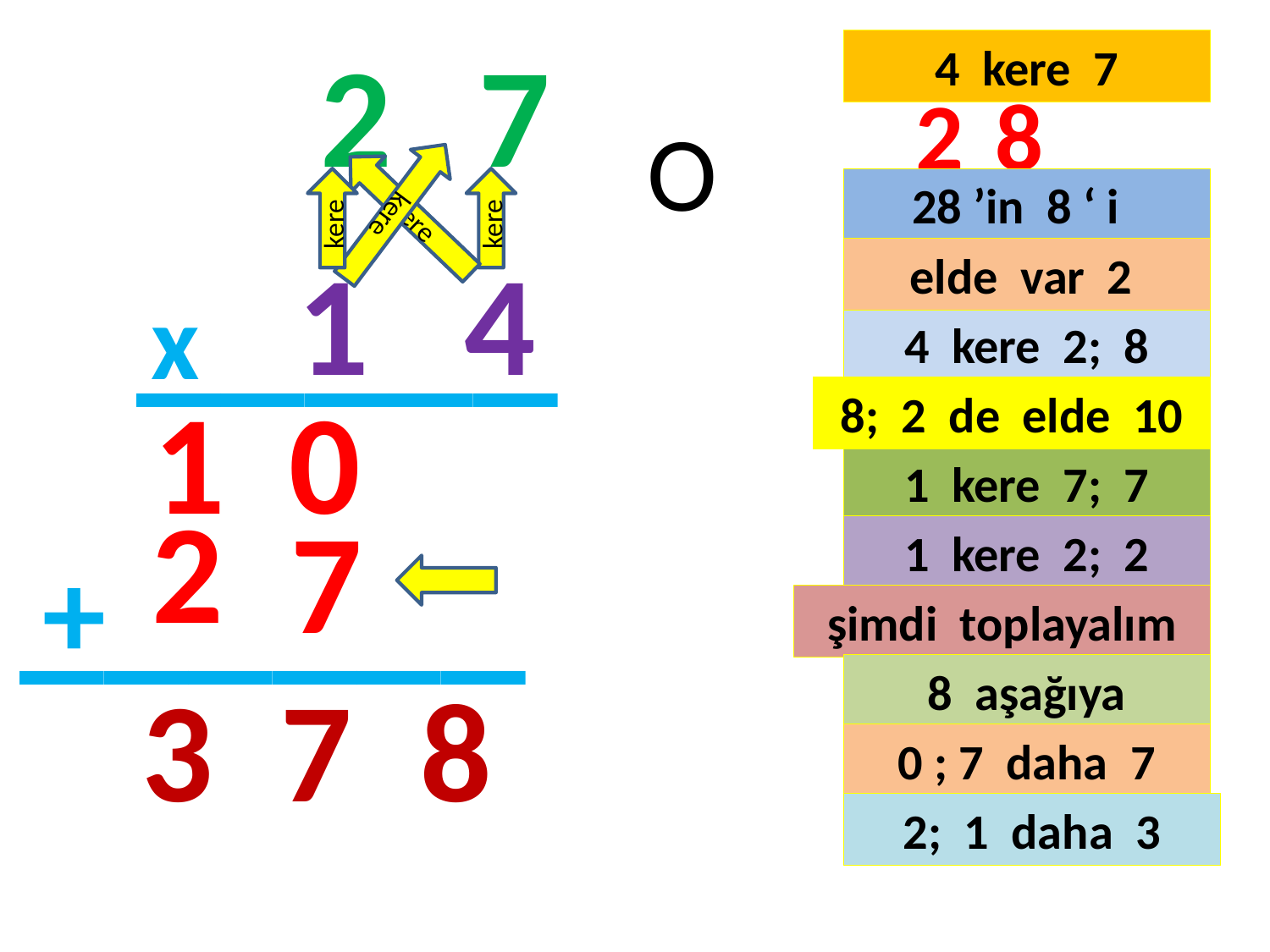

2
7
4  kere  7

2
8
O
kere
kere
kere
kere
28 ’in  8 ‘ i
_____
1   4
elde  var  2
x
#

4  kere  2;  8
1  0
8;  2  de  elde  10

1  kere  7;  7
2
______
7
1  kere  2;  2
+

şimdi  toplayalım
3
7
8
8  aşağıya
0 ; 7  daha  7
2;  1  daha  3